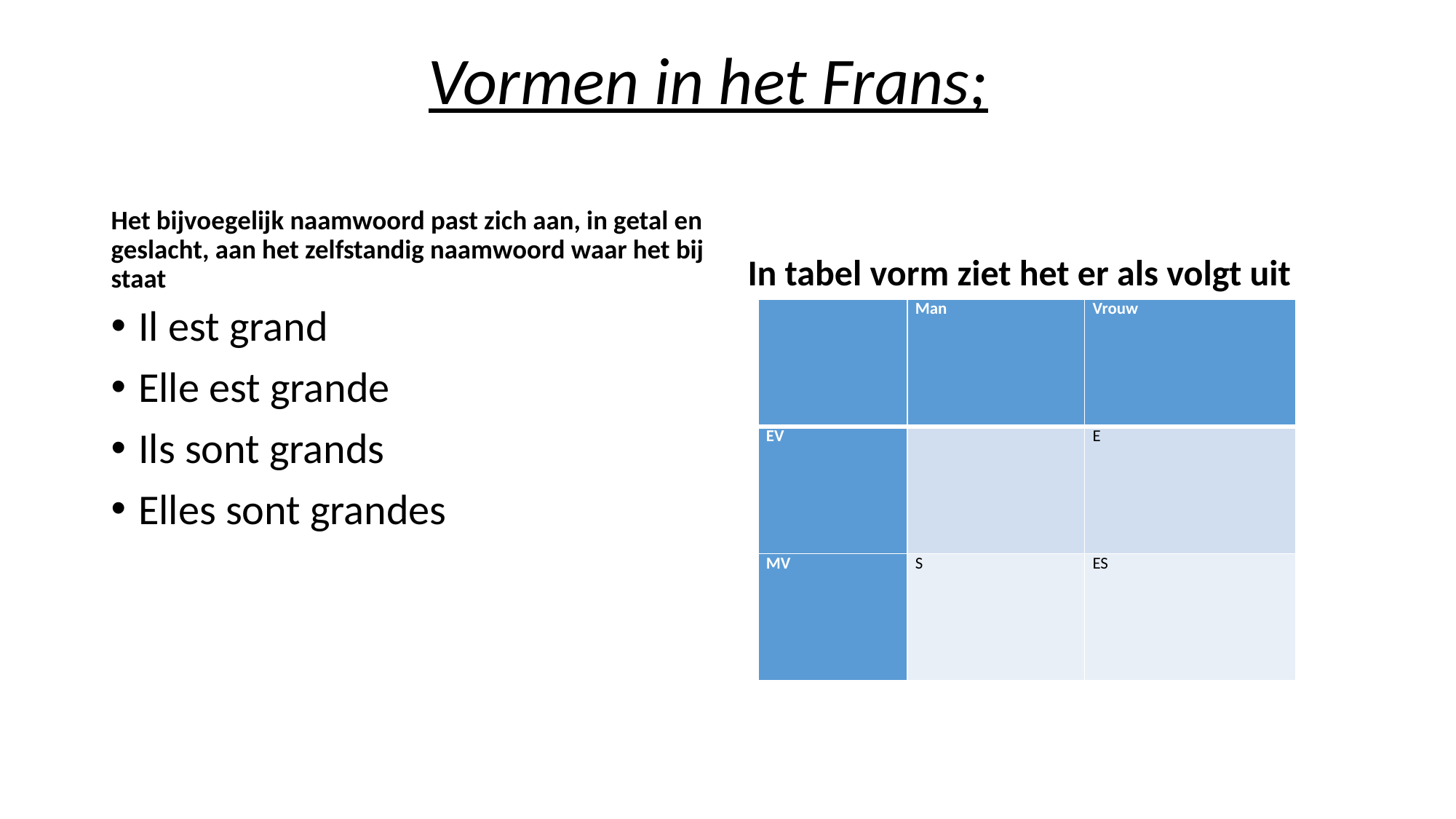

# Vormen in het Frans;
Het bijvoegelijk naamwoord past zich aan, in getal en geslacht, aan het zelfstandig naamwoord waar het bij staat
In tabel vorm ziet het er als volgt uit
Il est grand
Elle est grande
Ils sont grands
Elles sont grandes

|  | Man | Vrouw |
| --- | --- | --- |
| EV |  | E |
| MV | S | ES |